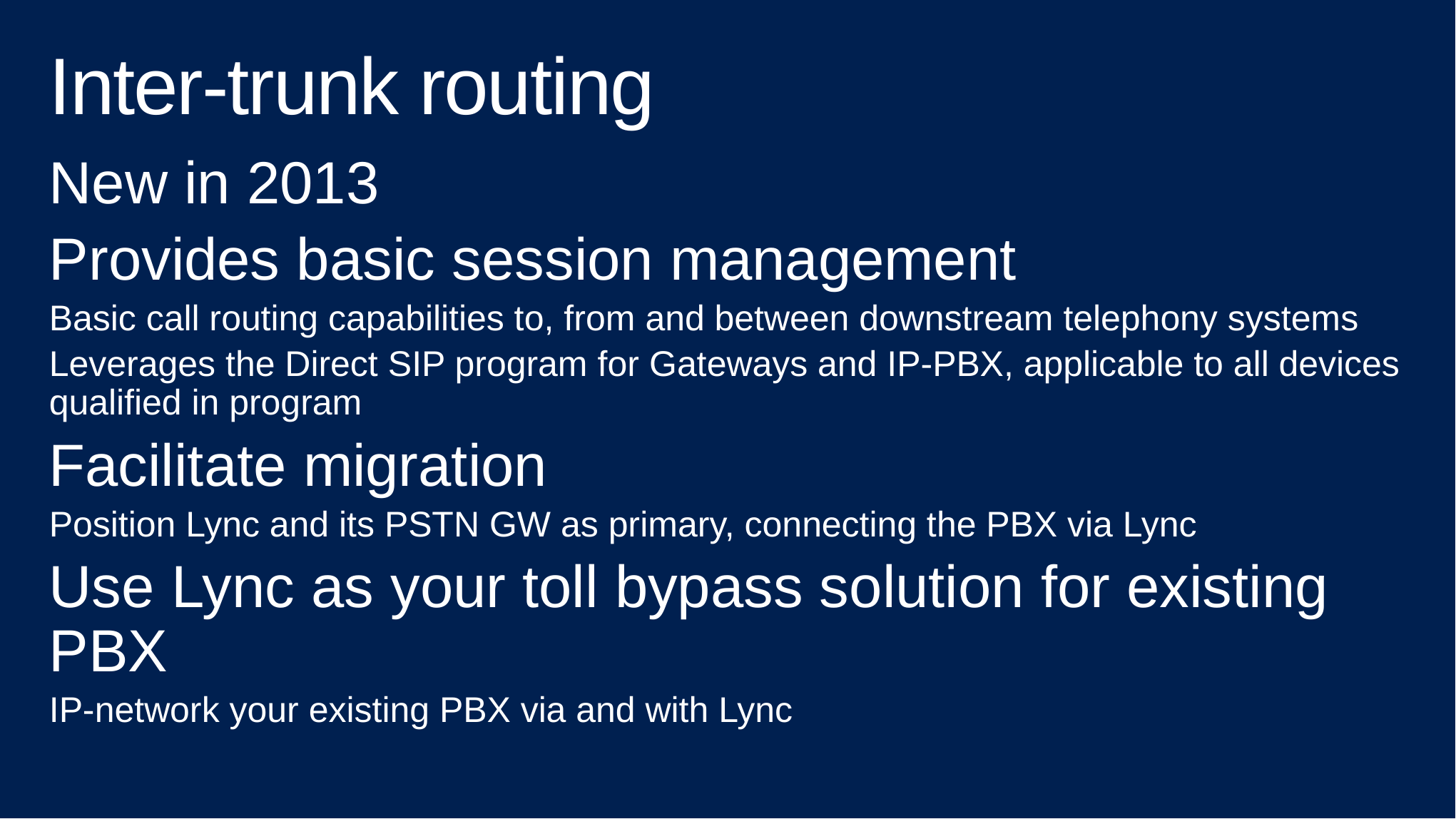

# Inter-trunk routing
New in 2013
Provides basic session management
Basic call routing capabilities to, from and between downstream telephony systems
Leverages the Direct SIP program for Gateways and IP-PBX, applicable to all devices qualified in program
Facilitate migration
Position Lync and its PSTN GW as primary, connecting the PBX via Lync
Use Lync as your toll bypass solution for existing PBX
IP-network your existing PBX via and with Lync